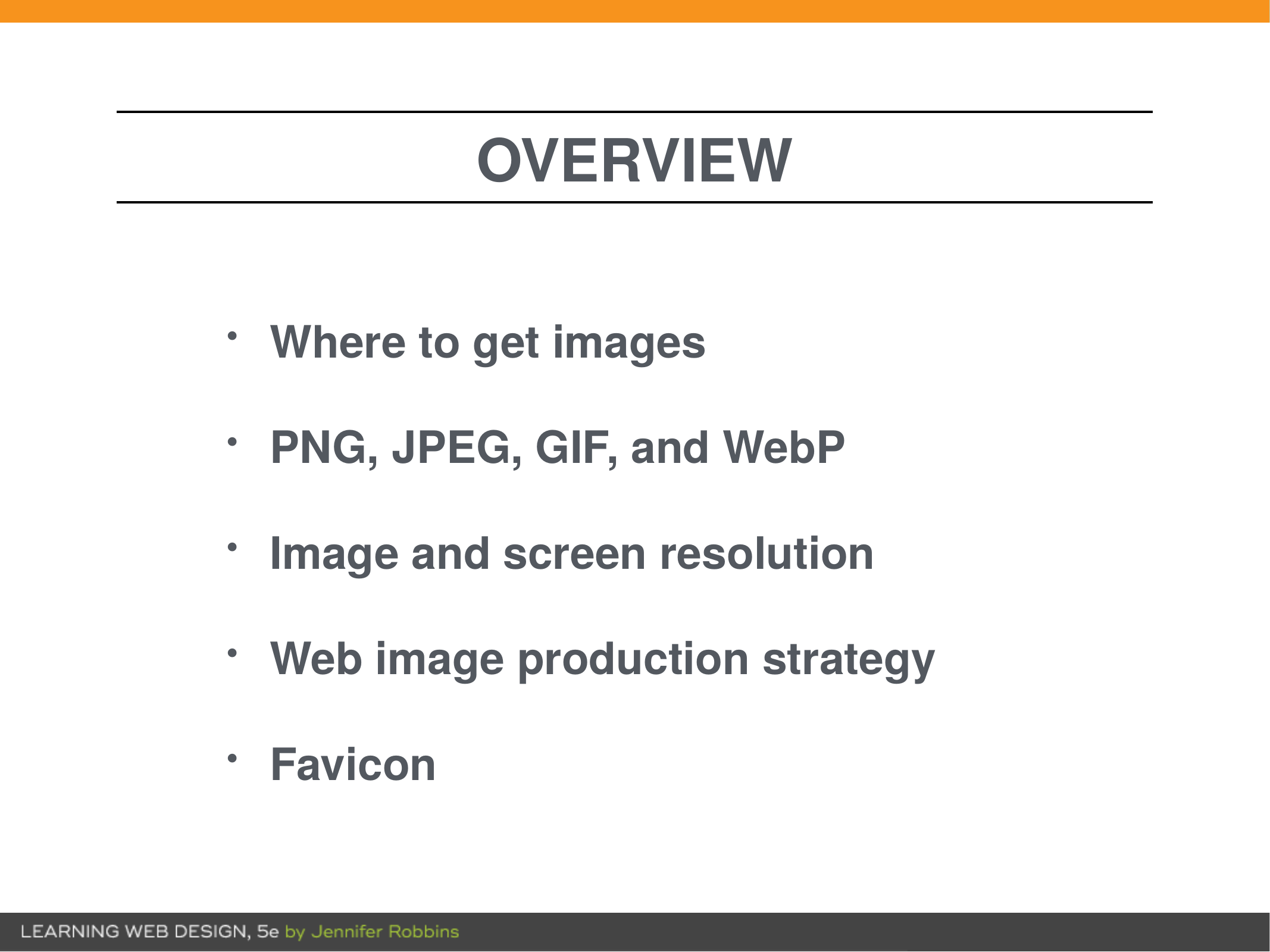

Where to get images
PNG, JPEG, GIF, and WebP
Image and screen resolution
Web image production strategy
Favicon